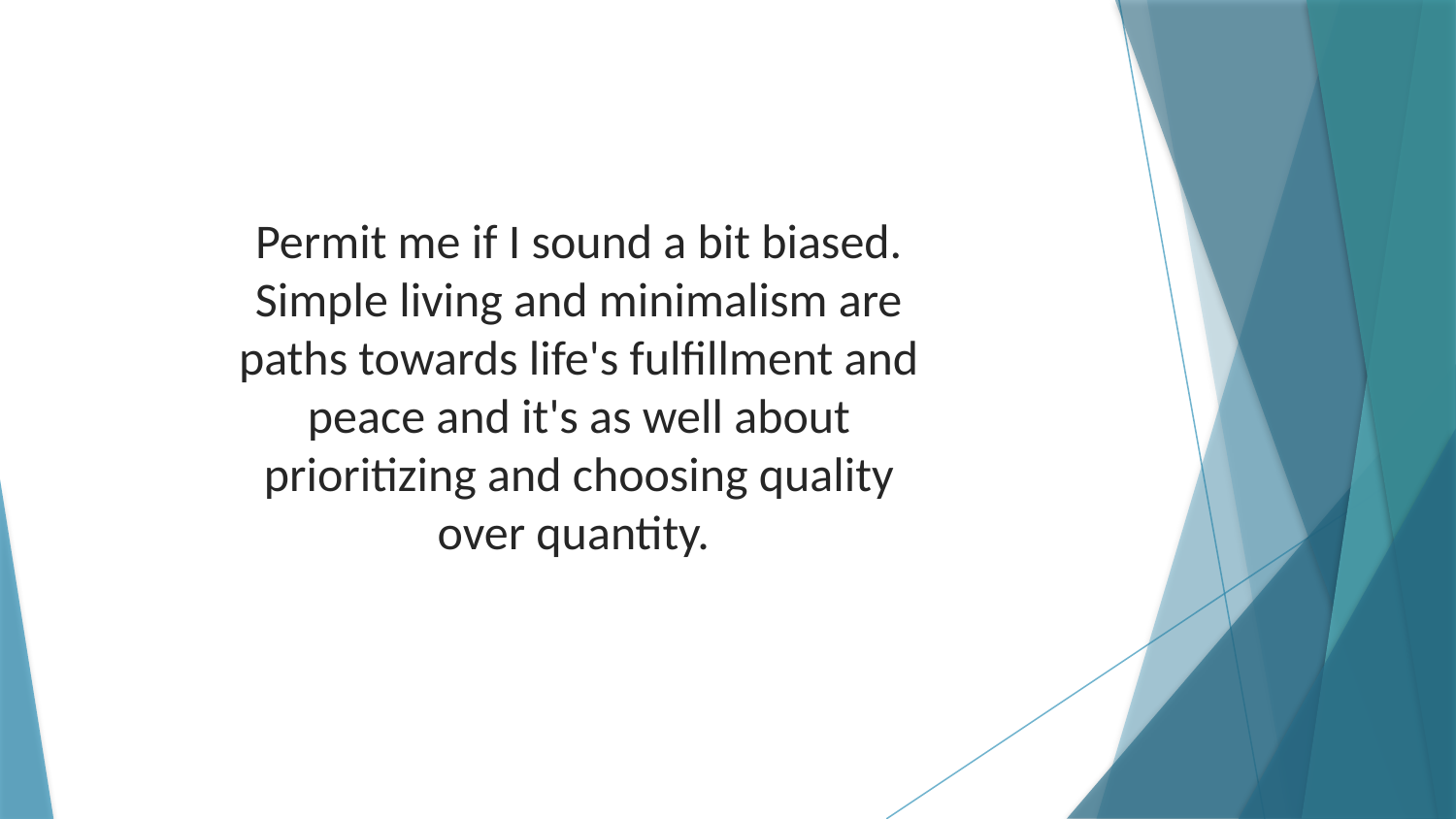

Permit me if I sound a bit biased. Simple living and minimalism are paths towards life's fulfillment and peace and it's as well about prioritizing and choosing quality over quantity.